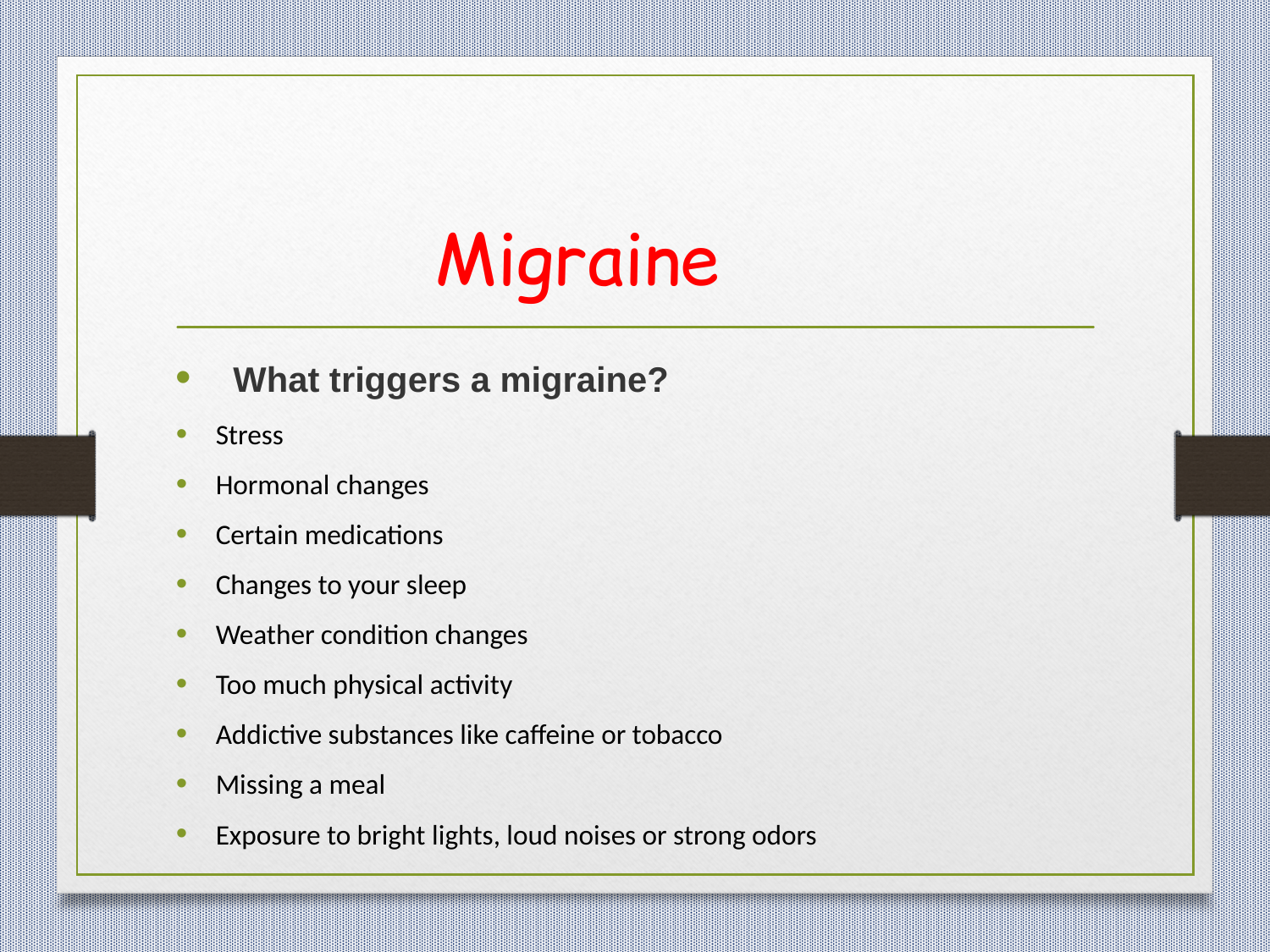

# Migraine
  What triggers a migraine?
Stress
Hormonal changes
Certain medications
Changes to your sleep
Weather condition changes
Too much physical activity
Addictive substances like caffeine or tobacco
Missing a meal
Exposure to bright lights, loud noises or strong odors